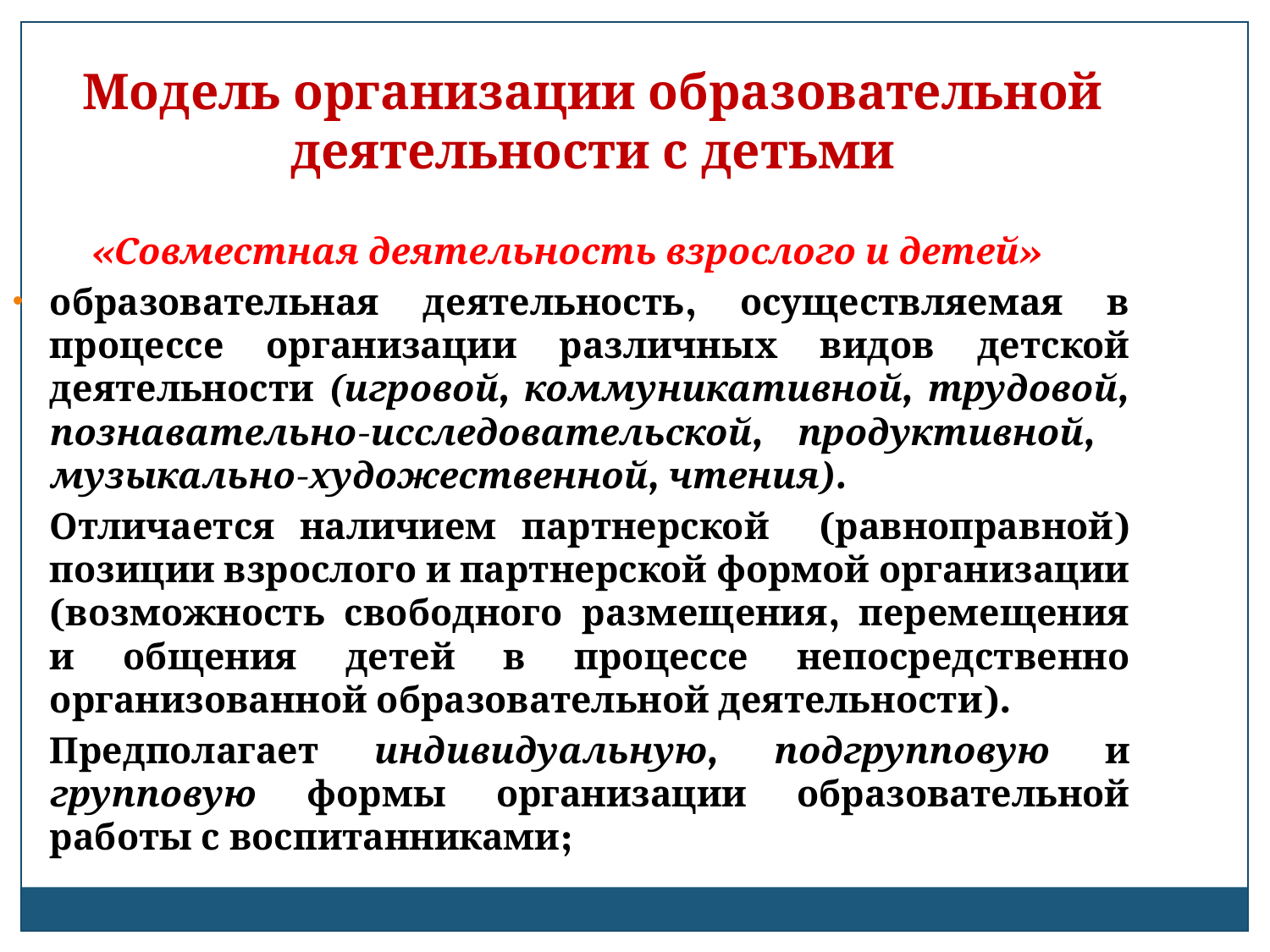

Модель организации образовательной деятельности с детьми
«Совместная деятельность взрослого и детей»
образовательная деятельность, осуществляемая в процессе организации различных видов детской деятельности (игровой, коммуникативной, трудовой, познавательно-исследовательской, продуктивной,  музыкально-художественной, чтения).
	Отличается наличием партнерской  (равноправной) позиции взрослого и партнерской формой организации (возможность свободного размещения, перемещения и общения детей в процессе непосредственно организованной образовательной деятельности).
	Предполагает индивидуальную, подгрупповую и групповую формы организации образовательной работы с воспитанниками;